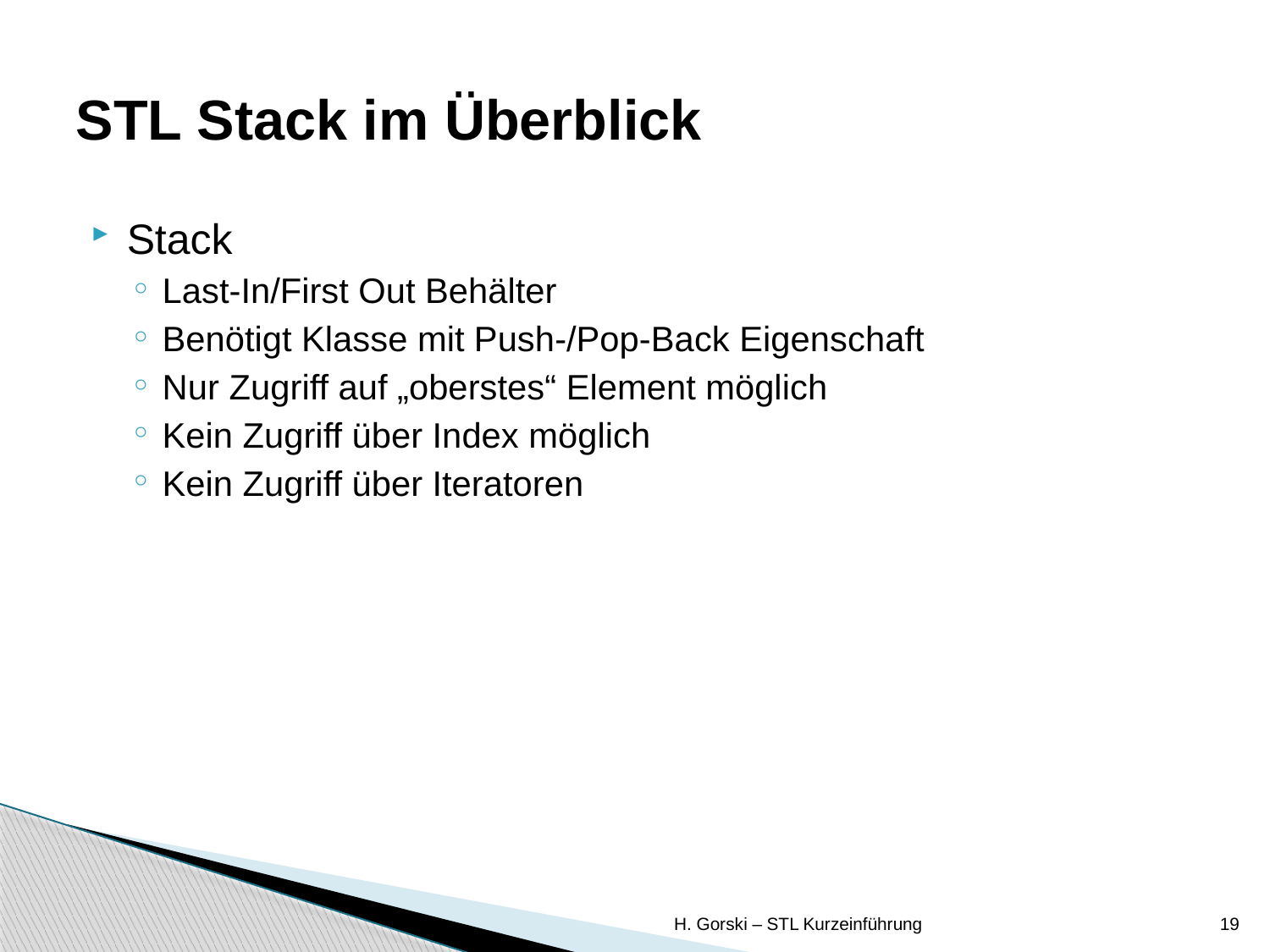

# STL Stack im Überblick
Stack
Last-In/First Out Behälter
Benötigt Klasse mit Push-/Pop-Back Eigenschaft
Nur Zugriff auf „oberstes“ Element möglich
Kein Zugriff über Index möglich
Kein Zugriff über Iteratoren
H. Gorski – STL Kurzeinführung
19